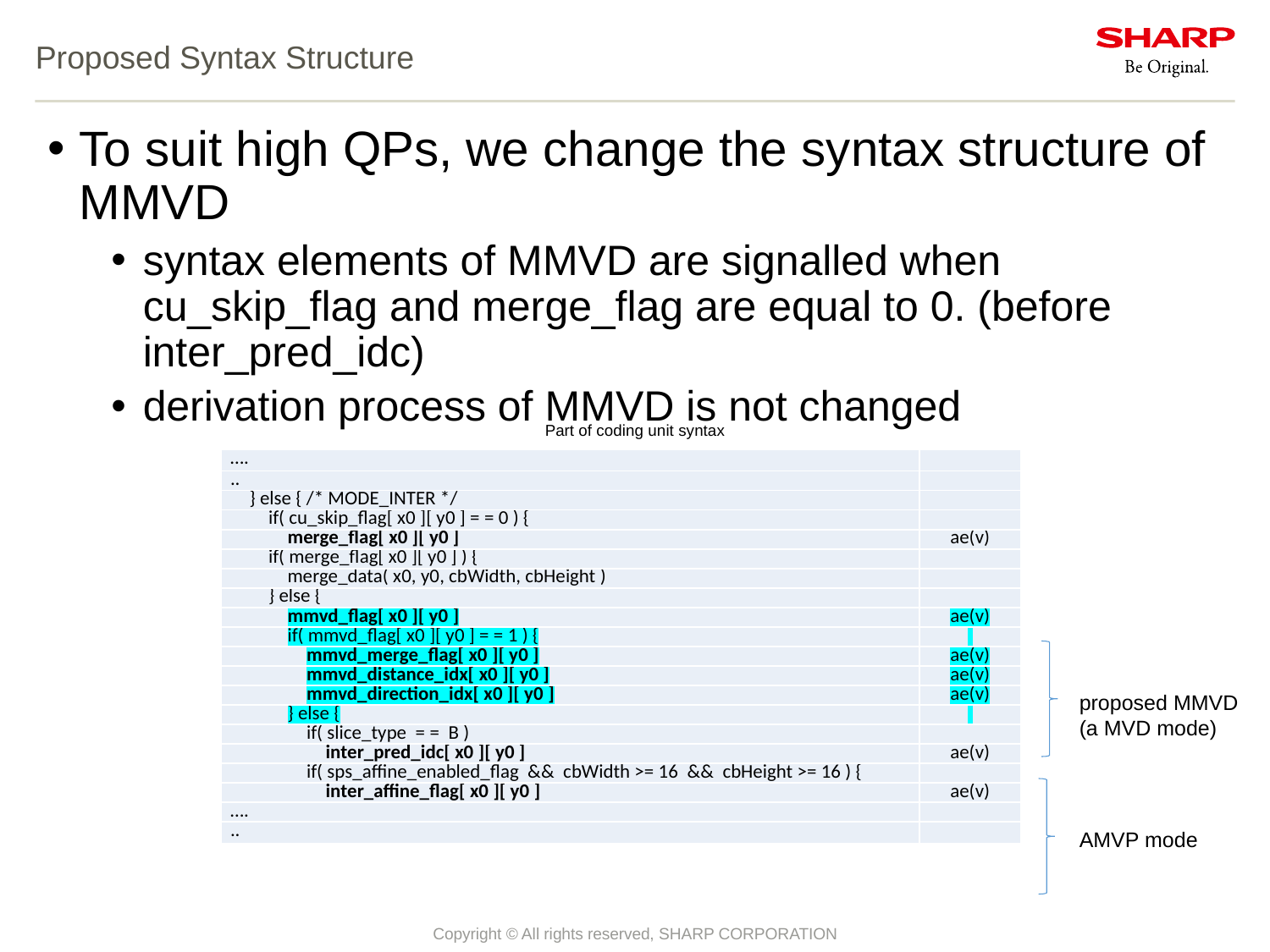

# Proposed Syntax Structure
To suit high QPs, we change the syntax structure of MMVD
syntax elements of MMVD are signalled when cu_skip_flag and merge_flag are equal to 0. (before inter_pred_idc)
derivation process of MMVD is not changed
Part of coding unit syntax
| …. |  |
| --- | --- |
| .. |  |
| } else { /\* MODE\_INTER \*/ |  |
| if( cu\_skip\_flag[ x0 ][ y0 ] = = 0 ) { |  |
| merge\_flag[ x0 ][ y0 ] | ae(v) |
| if( merge\_flag[ x0 ][ y0 ] ) { |  |
| merge\_data( x0, y0, cbWidth, cbHeight ) |  |
| } else { |  |
| mmvd\_flag[ x0 ][ y0 ] | ae(v) |
| if( mmvd\_flag[ x0 ][ y0 ] = = 1 ) { |  |
| mmvd\_merge\_flag[ x0 ][ y0 ] | ae(v) |
| mmvd\_distance\_idx[ x0 ][ y0 ] | ae(v) |
| mmvd\_direction\_idx[ x0 ][ y0 ] | ae(v) |
| } else { |  |
| if( slice\_type = = B ) |  |
| inter\_pred\_idc[ x0 ][ y0 ] | ae(v) |
| if( sps\_affine\_enabled\_flag && cbWidth >= 16 && cbHeight >= 16 ) { |  |
| inter\_affine\_flag[ x0 ][ y0 ] | ae(v) |
| …. |  |
| .. |  |

proposed MMVD
(a MVD mode)

AMVP mode
Copyright © All rights reserved, SHARP CORPORATION